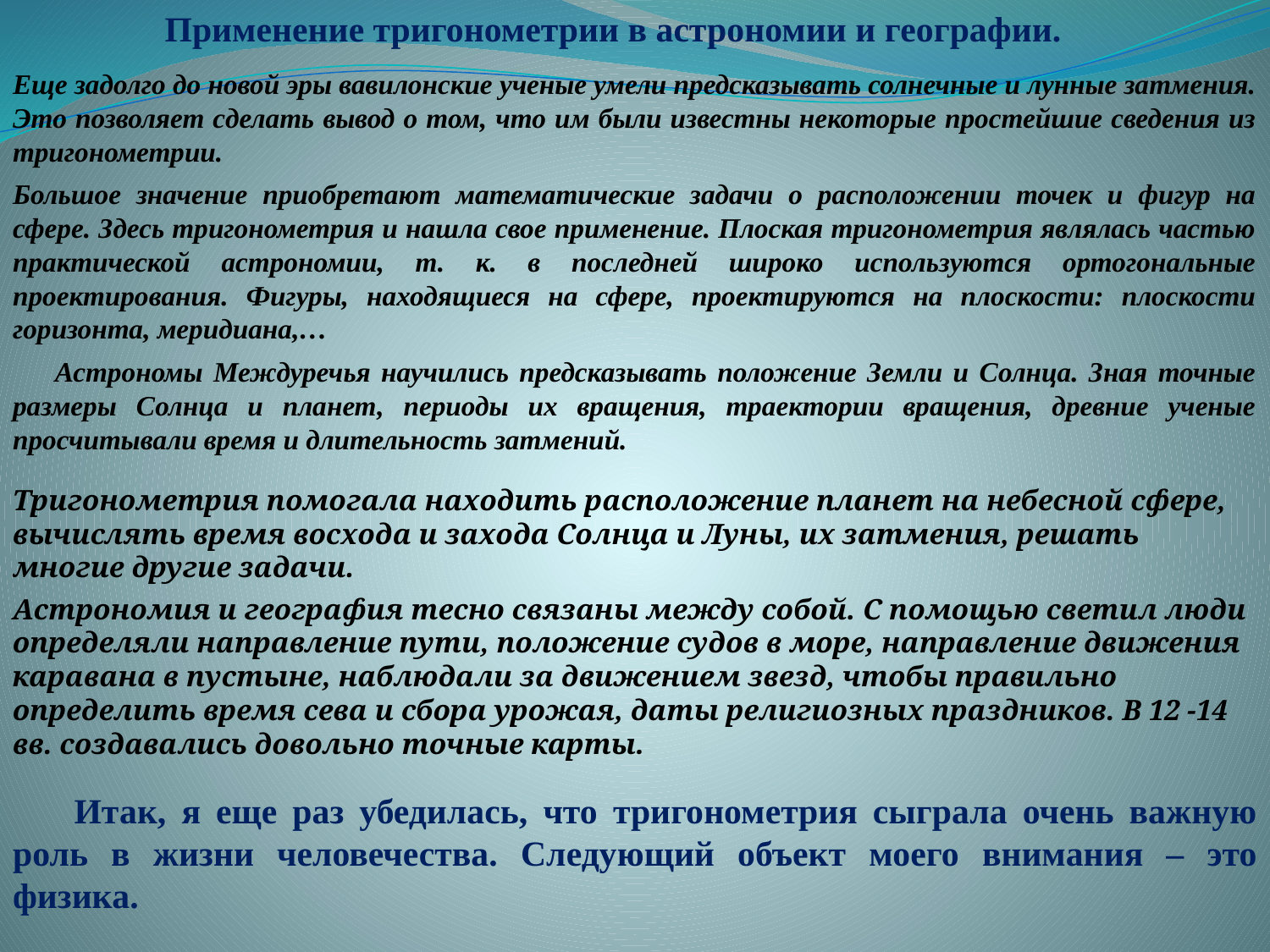

Применение тригонометрии в астрономии и географии.
Еще задолго до новой эры вавилонские ученые умели предсказывать солнечные и лунные затмения. Это позволяет сделать вывод о том, что им были известны некоторые простейшие сведения из тригонометрии.
Большое значение приобретают математические задачи о расположении точек и фигур на сфере. Здесь тригонометрия и нашла свое применение. Плоская тригонометрия являлась частью практической астрономии, т. к. в последней широко используются ортогональные проектирования. Фигуры, находящиеся на сфере, проектируются на плоскости: плоскости горизонта, меридиана,…
    Астрономы Междуречья научились предсказывать положение Земли и Солнца. Зная точные размеры Солнца и планет, периоды их вращения, траектории вращения, древние ученые просчитывали время и длительность затмений.
Тригонометрия помогала находить расположение планет на небесной сфере, вычислять время восхода и захода Солнца и Луны, их затмения, решать многие другие задачи.
Астрономия и география тесно связаны между собой. С помощью светил люди определяли направление пути, положение судов в море, направление движения каравана в пустыне, наблюдали за движением звезд, чтобы правильно определить время сева и сбора урожая, даты религиозных праздников. В 12 -14 вв. создавались довольно точные карты.
    Итак, я еще раз убедилась, что тригонометрия сыграла очень важную роль в жизни человечества. Следующий объект моего внимания – это физика.